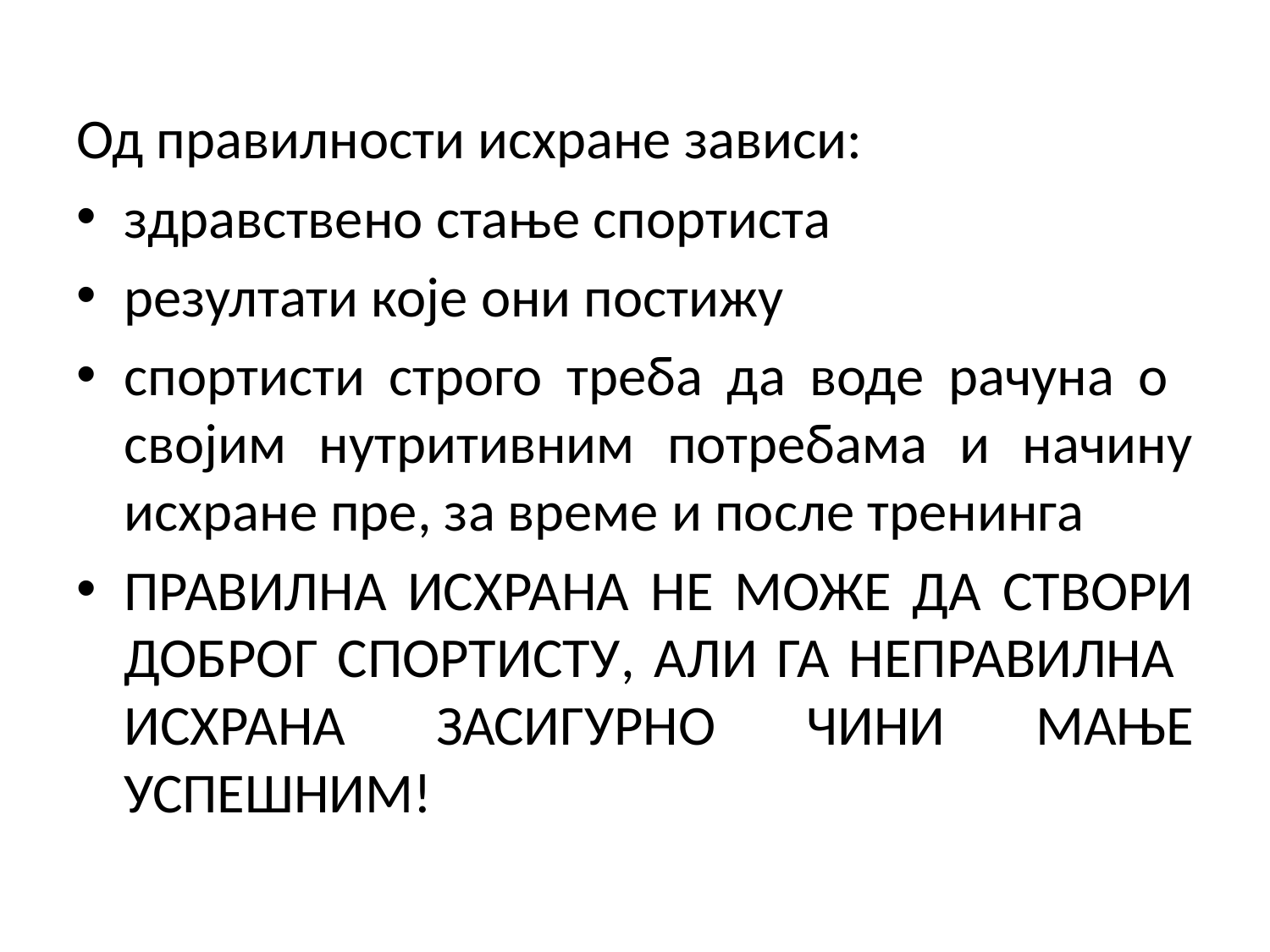

Од правилности исхране зависи:
здравствено стање спортиста
резултати које они постижу
спортисти строго треба да воде рачуна о  својим нутритивним потребама и начину исхране пре, за време и после тренинга
ПРАВИЛНА ИСХРАНА НЕ МОЖЕ ДА СТВОРИ ДОБРОГ СПОРТИСТУ, АЛИ ГА НЕПРАВИЛНА  ИСХРАНА ЗАСИГУРНО ЧИНИ МАЊЕ УСПЕШНИМ!